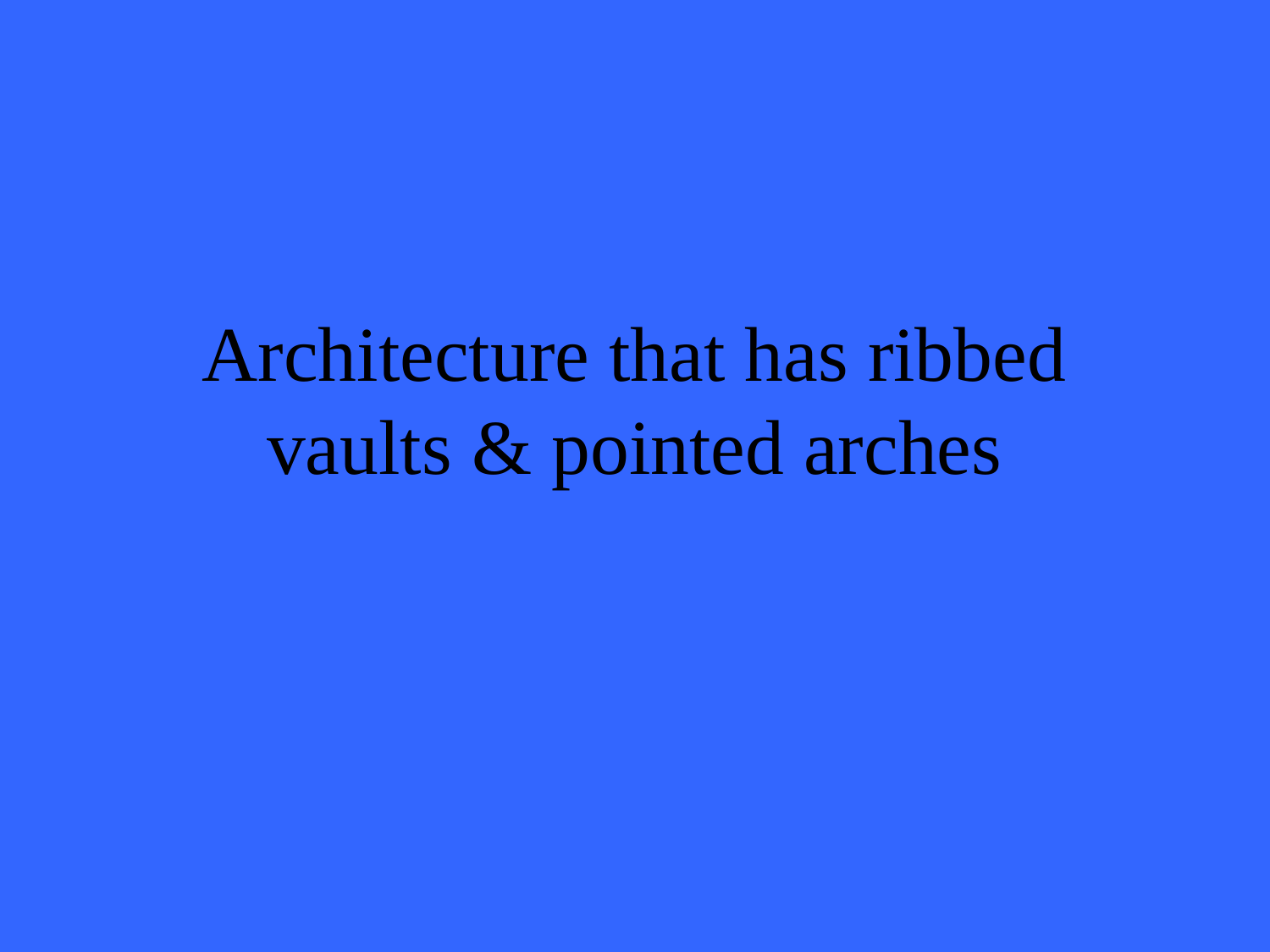

# Architecture that has ribbed vaults & pointed arches